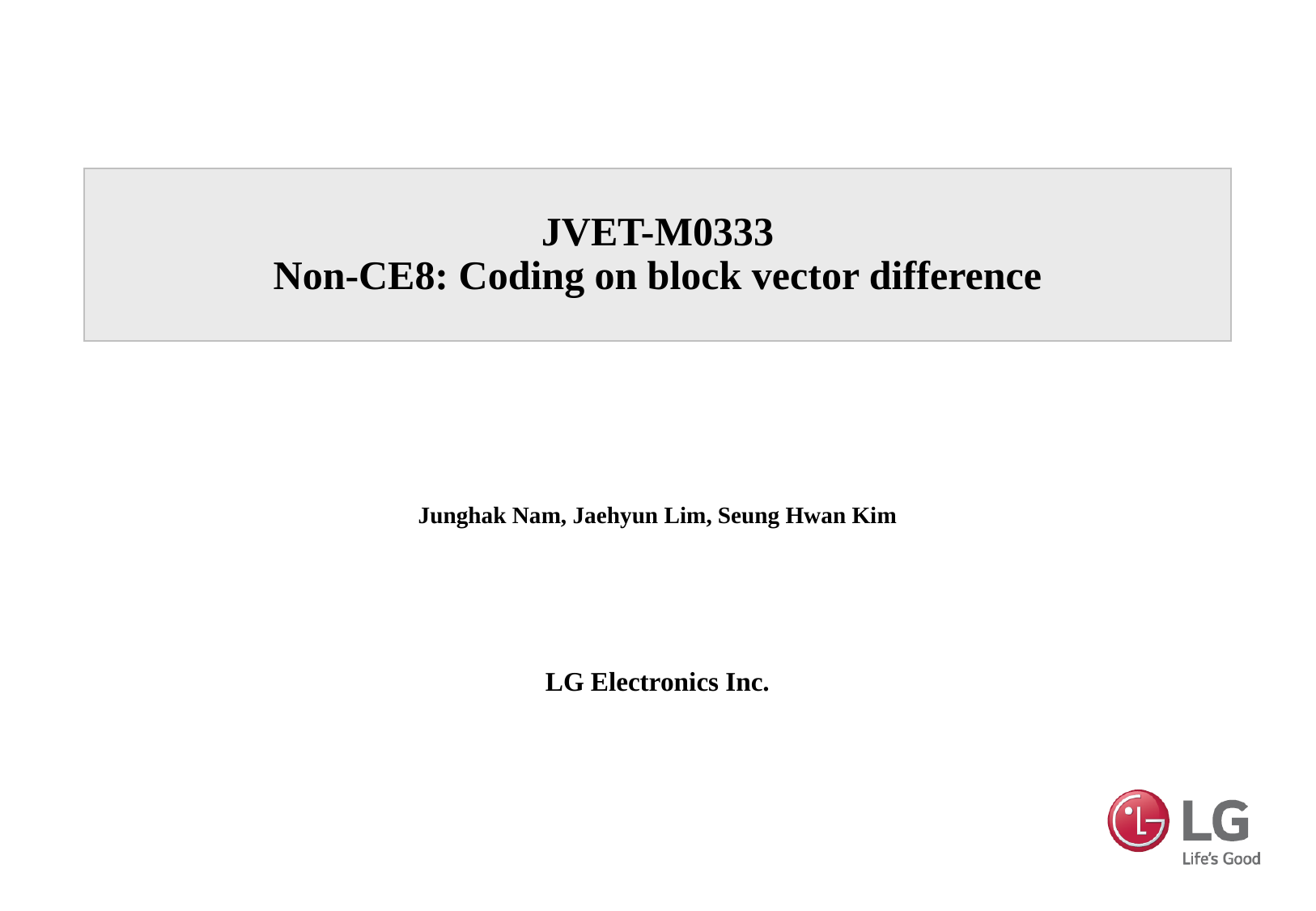

# JVET-M0333 Non-CE8: Coding on block vector difference
Junghak Nam, Jaehyun Lim, Seung Hwan Kim